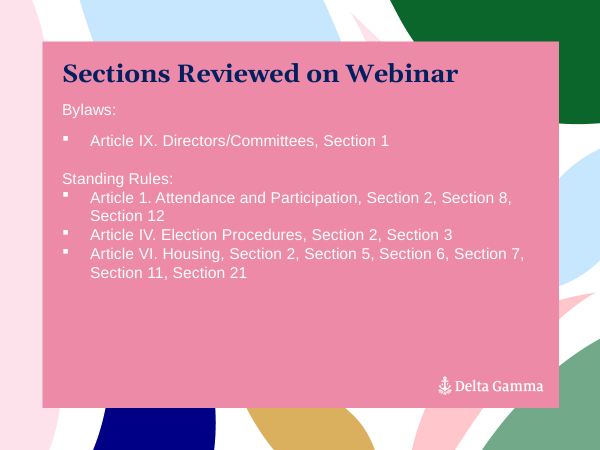

Sections Reviewed on Webinar
Bylaws:
Article IX. Directors/Committees, Section 1

Standing Rules:
Article 1. Attendance and Participation, Section 2, Section 8, Section 12
Article IV. Election Procedures, Section 2, Section 3
Article VI. Housing, Section 2, Section 5, Section 6, Section 7, Section 11, Section 21